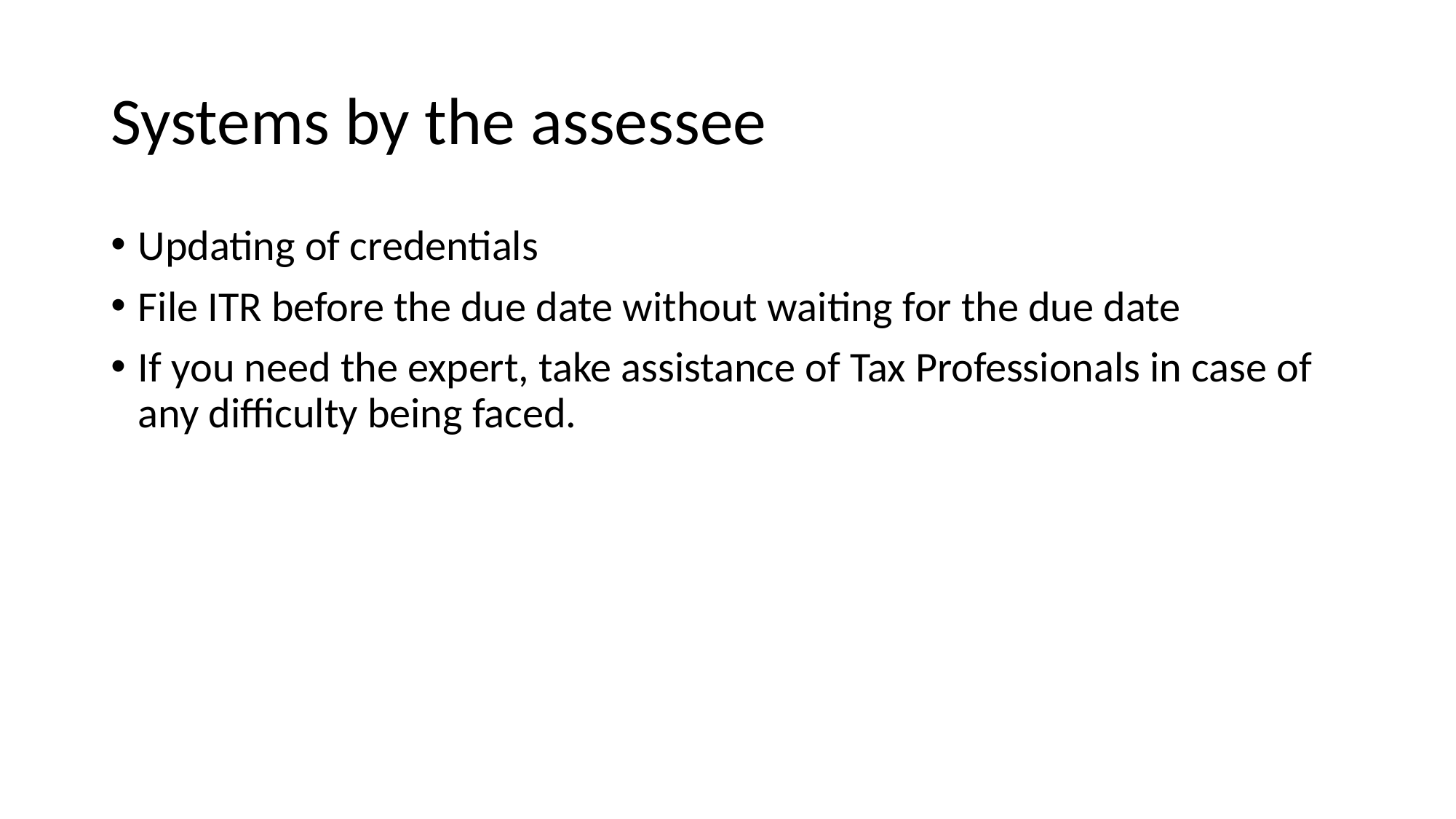

# Systems by the assessee
Updating of credentials
File ITR before the due date without waiting for the due date
If you need the expert, take assistance of Tax Professionals in case of any difficulty being faced.